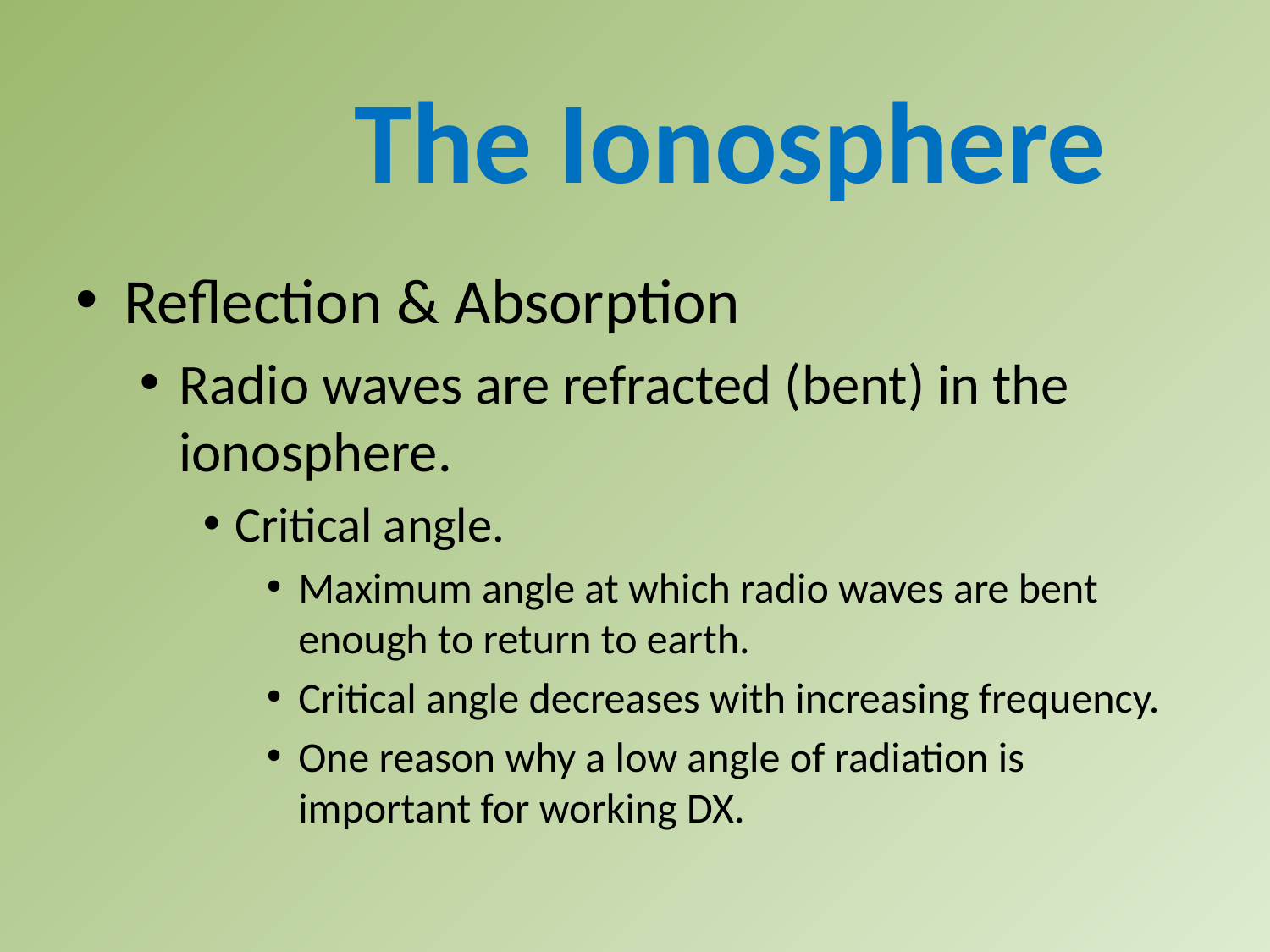

The Ionosphere
Reflection & Absorption
Radio waves are refracted (bent) in the ionosphere.
Critical angle.
Maximum angle at which radio waves are bent enough to return to earth.
Critical angle decreases with increasing frequency.
One reason why a low angle of radiation is important for working DX.